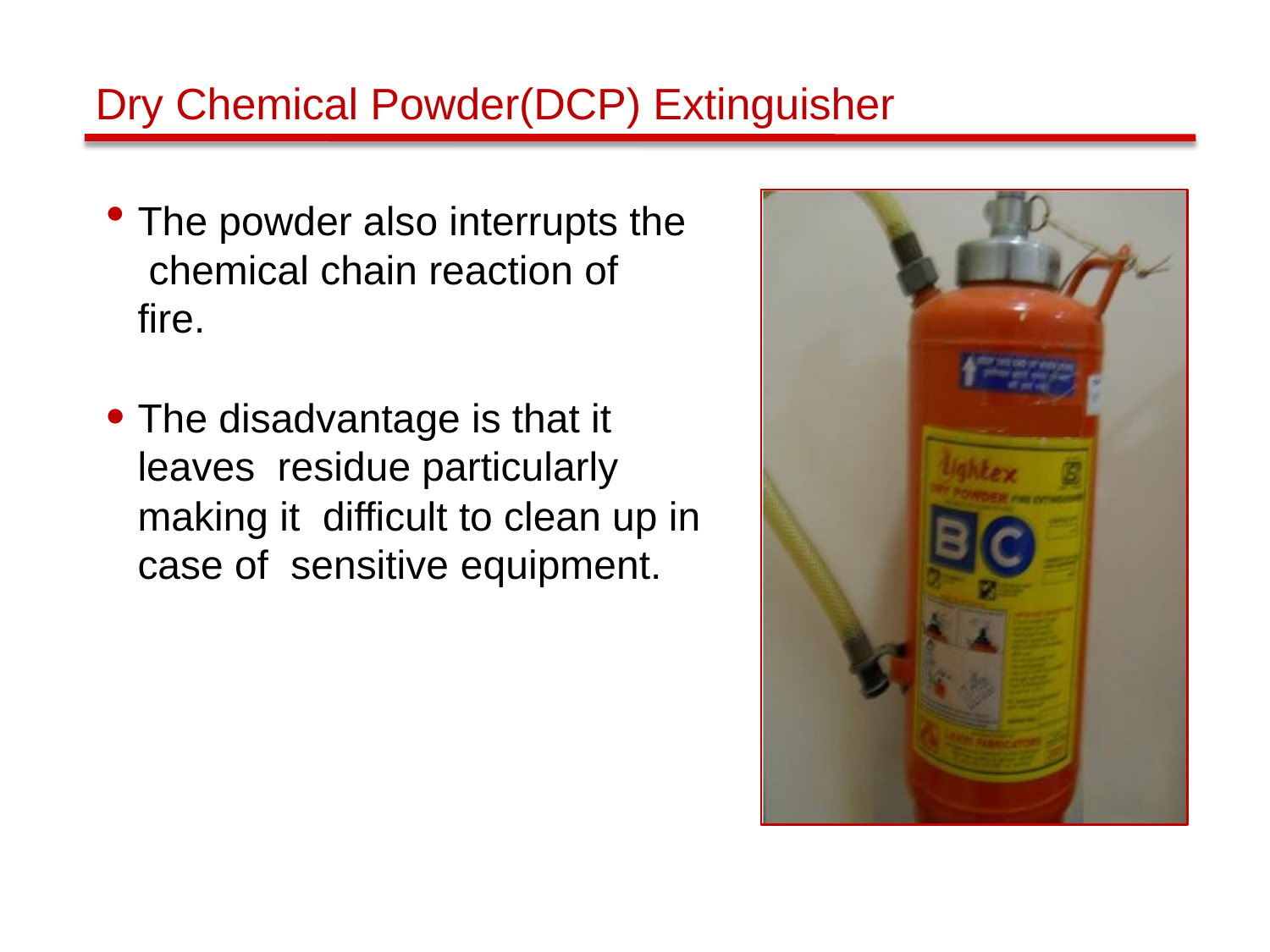

# Dry Chemical Powder(DCP) Extinguisher

The powder also interrupts the  chemical chain reaction of fire.

The disadvantage is that it leaves  residue particularly making it  difficult to clean up in case of  sensitive equipment.